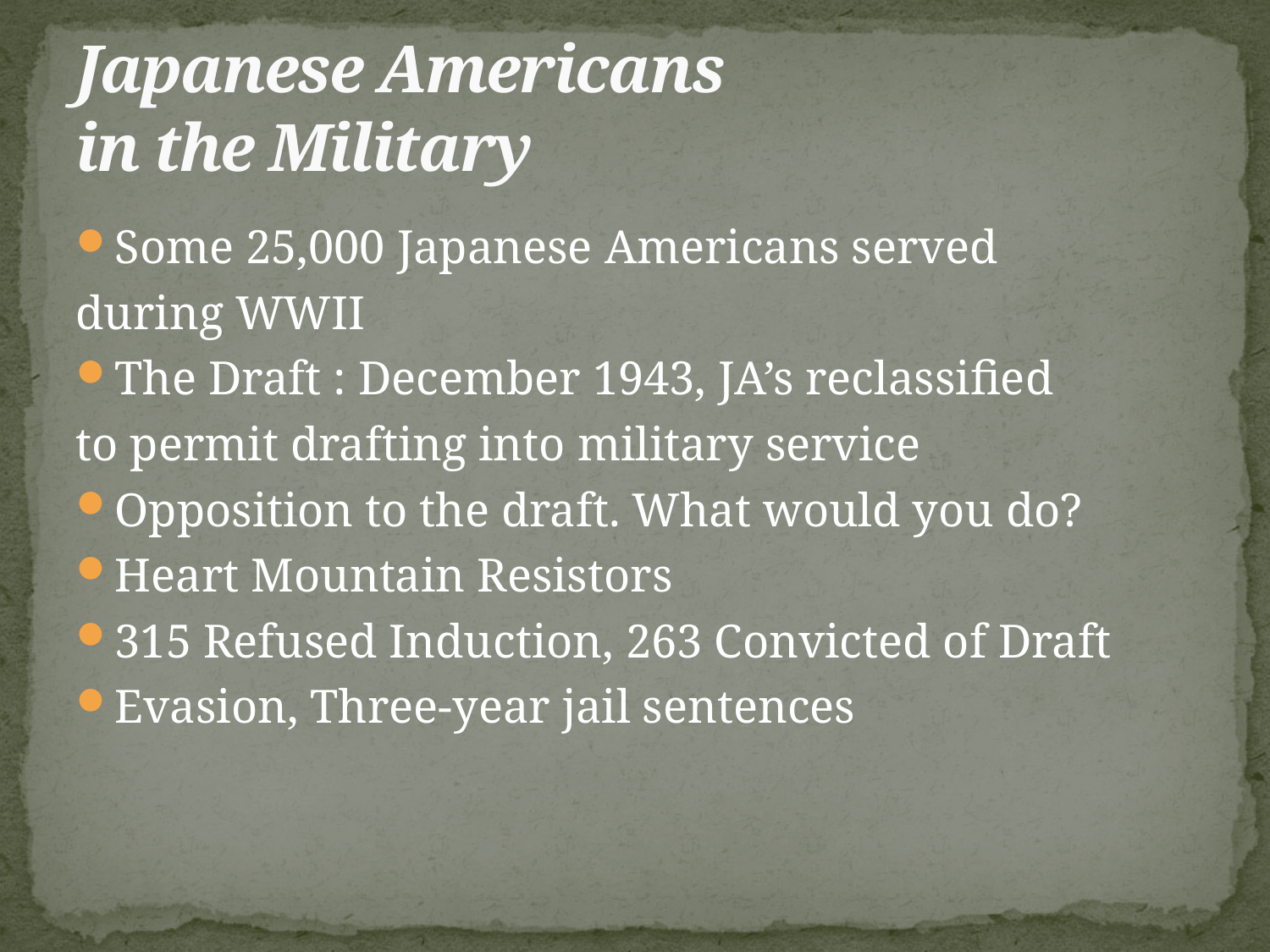

# Japanese Americans in the Military
Some 25,000 Japanese Americans served
during WWII
The Draft : December 1943, JA’s reclassified
to permit drafting into military service
Opposition to the draft. What would you do?
Heart Mountain Resistors
315 Refused Induction, 263 Convicted of Draft
Evasion, Three-year jail sentences